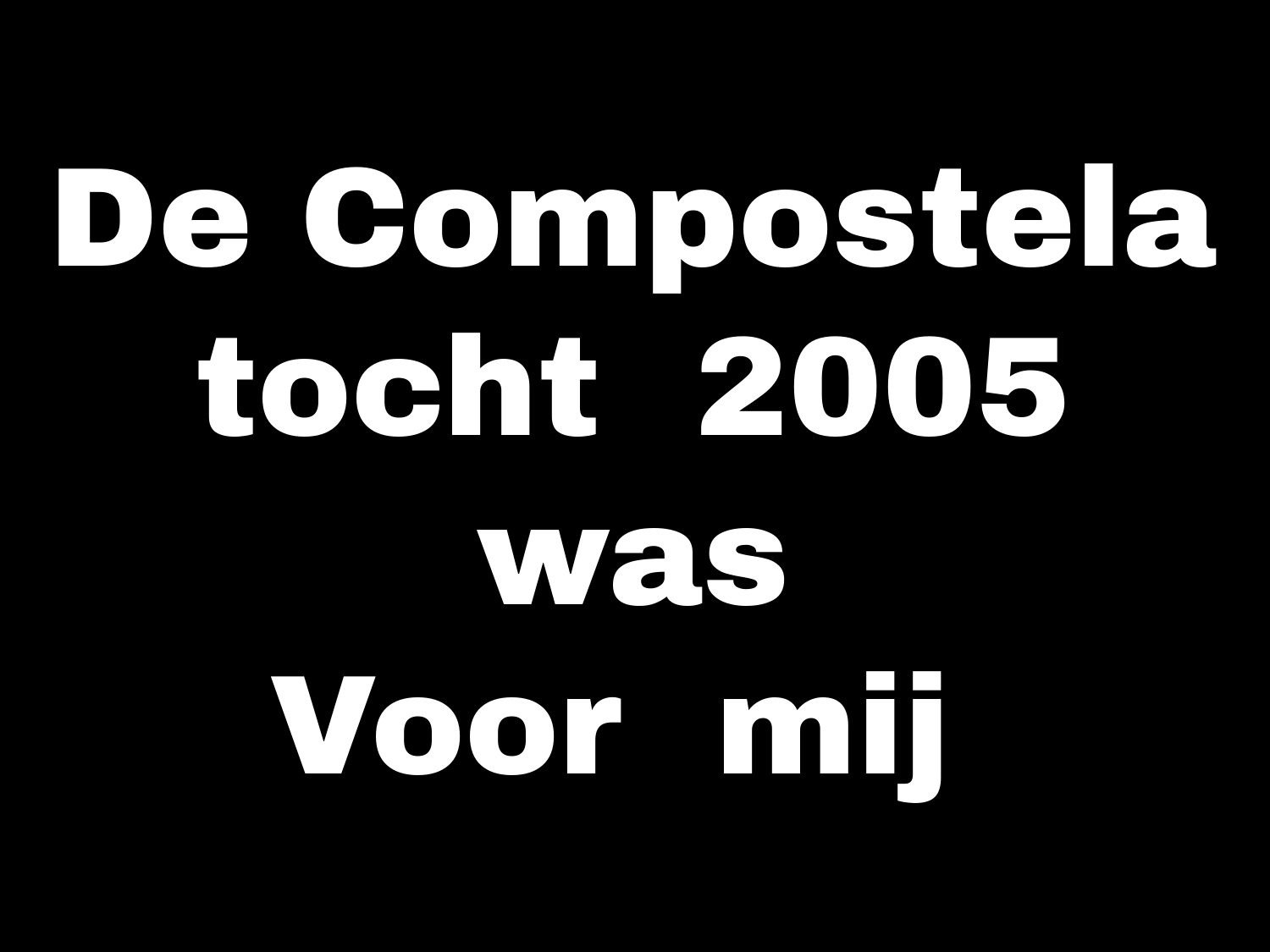

De Compostela tocht  2005
was
Voor  mij